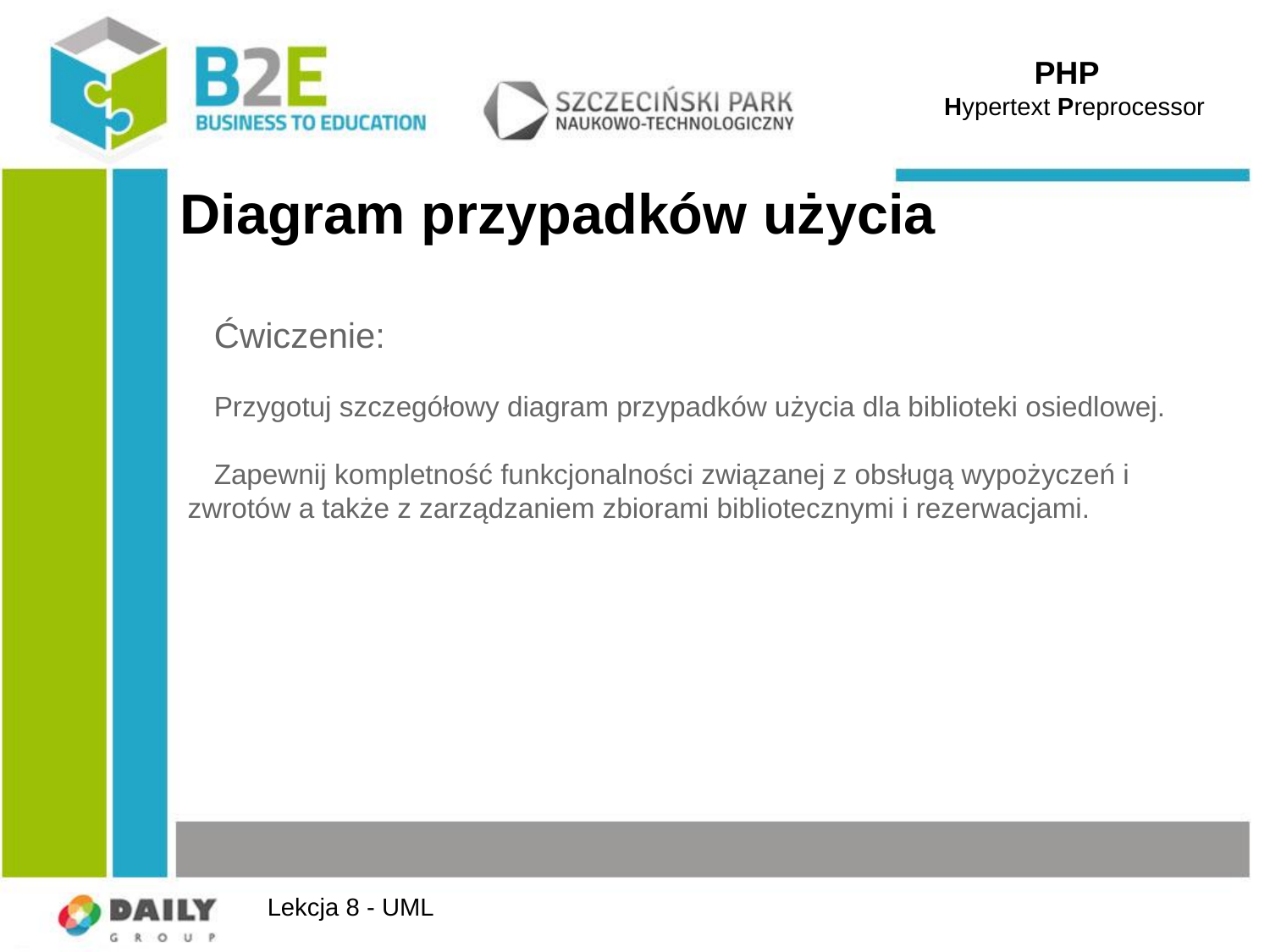

PHP
 Hypertext Preprocessor
# Diagram przypadków użycia

Ćwiczenie:

Przygotuj szczegółowy diagram przypadków użycia dla biblioteki osiedlowej.

Zapewnij kompletność funkcjonalności związanej z obsługą wypożyczeń i zwrotów a także z zarządzaniem zbiorami bibliotecznymi i rezerwacjami.
Lekcja 8 - UML